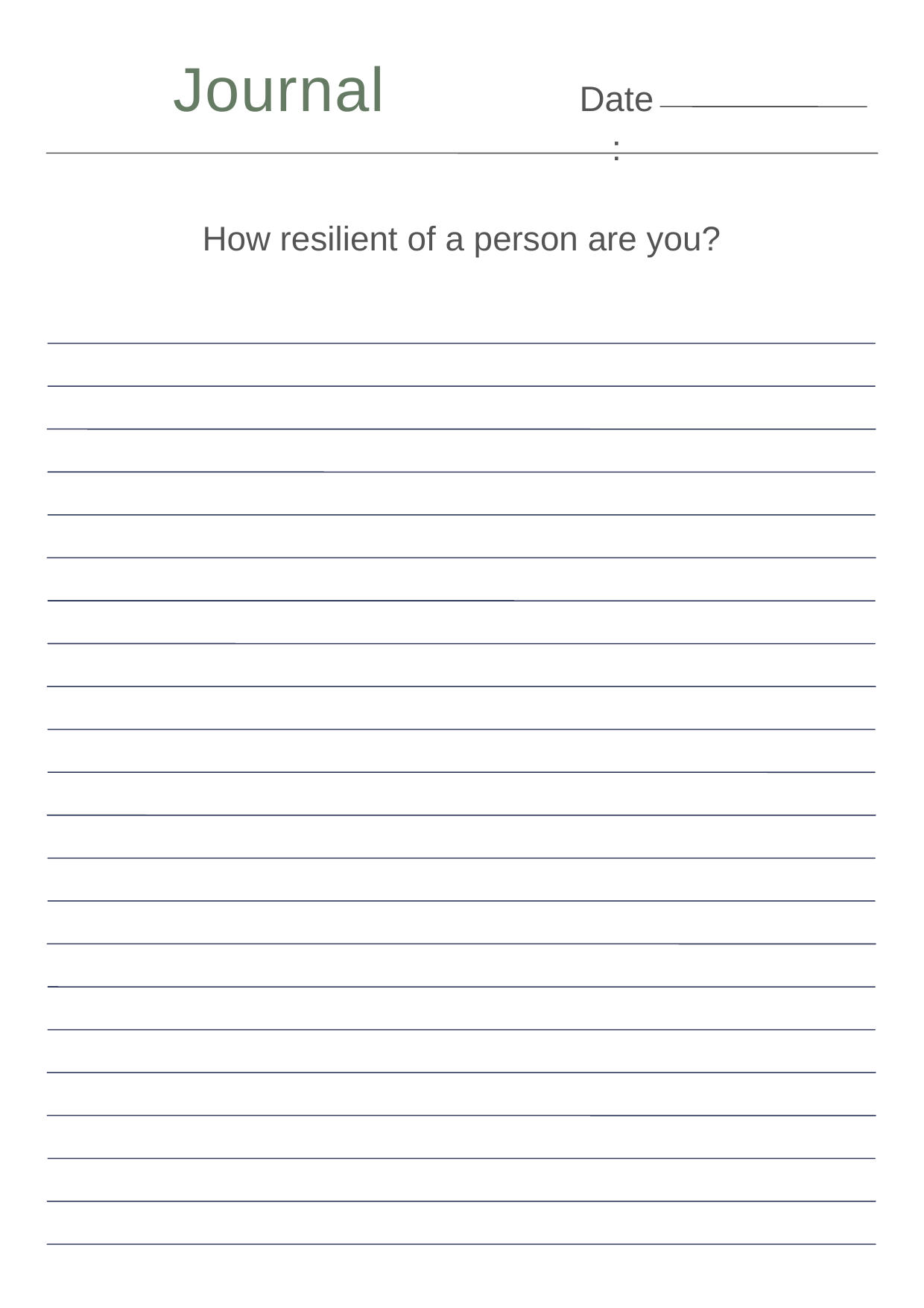

Journal
Date:

How resilient of a person are you?